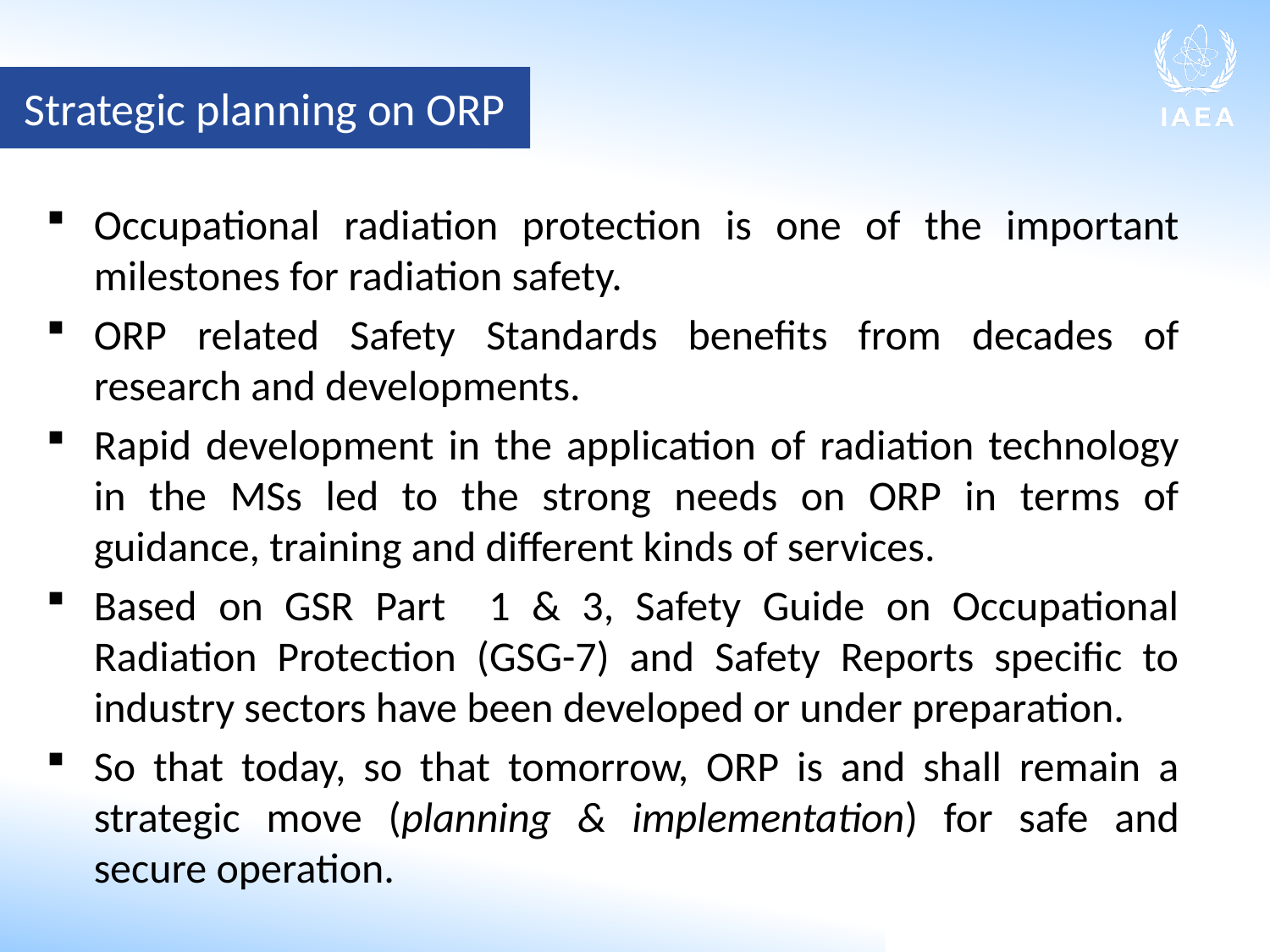

Strategic planning on ORP
Occupational radiation protection is one of the important milestones for radiation safety.
ORP related Safety Standards benefits from decades of research and developments.
Rapid development in the application of radiation technology in the MSs led to the strong needs on ORP in terms of guidance, training and different kinds of services.
Based on GSR Part  1 & 3, Safety Guide on Occupational Radiation Protection (GSG-7) and Safety Reports specific to industry sectors have been developed or under preparation.
So that today, so that tomorrow, ORP is and shall remain a strategic move (planning & implementation) for safe and secure operation.